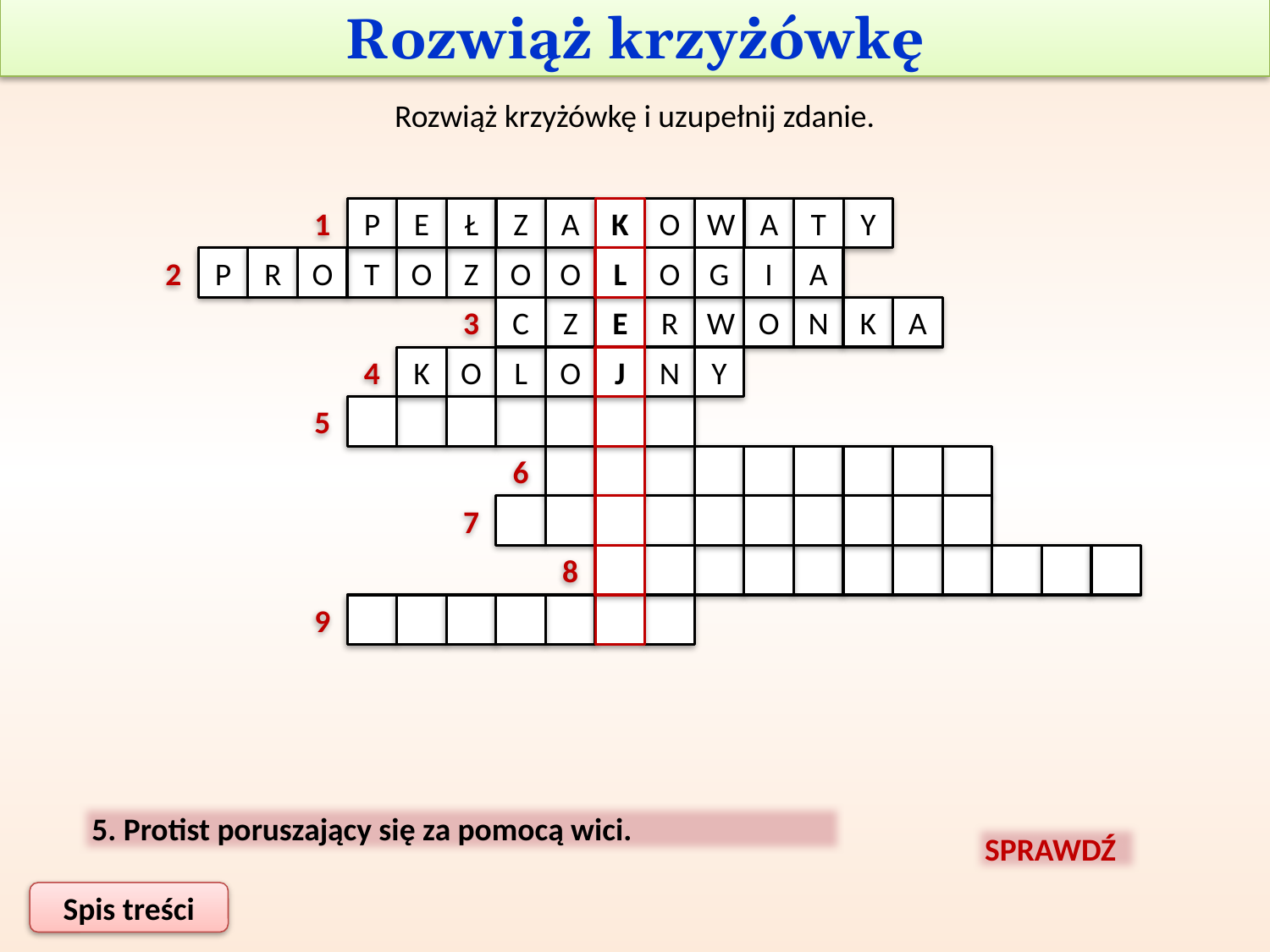

Rozwiąż krzyżówkę
Rozwiąż krzyżówkę i uzupełnij zdanie.
1
P
E
Ł
Z
A
K
O
W
A
T
Y
2
P
R
O
T
O
Z
O
O
L
O
G
I
A
3
C
Z
E
R
W
O
N
K
A
4
K
O
L
O
J
N
Y
5
E
U
G
L
E
N
A
6
M
O
R
S
Z
C
Z
Y
N
7
C
Y
T
O
P
L
A
Z
M
A
8
K
R
A
S
N
O
R
O
S
T
Y
9
P
O
D
Z
I
A
Ł
5. Protist poruszający się za pomocą wici.
SPRAWDŹ
Spis treści